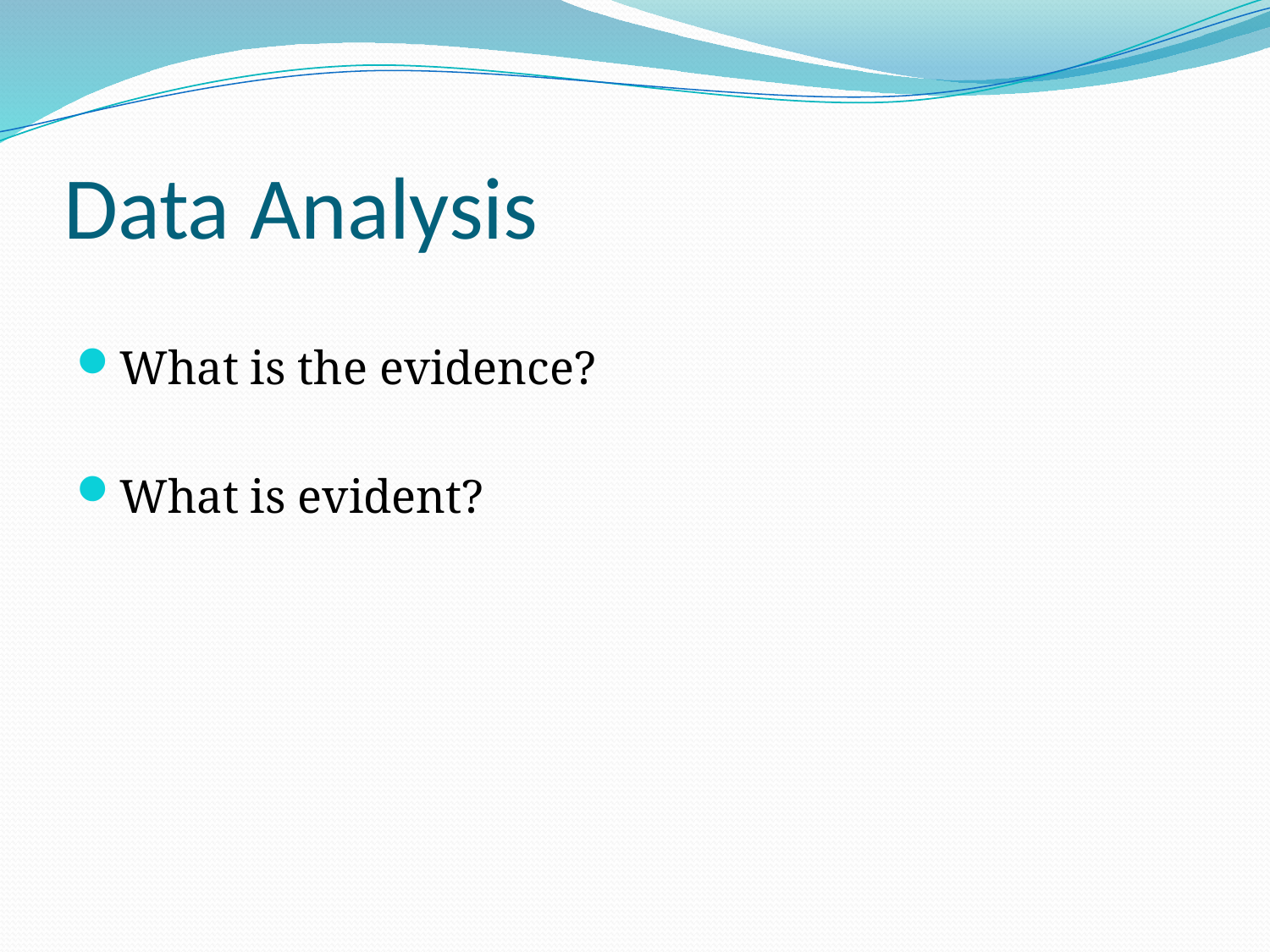

# Data Analysis

What is the evidence?

What is evident?